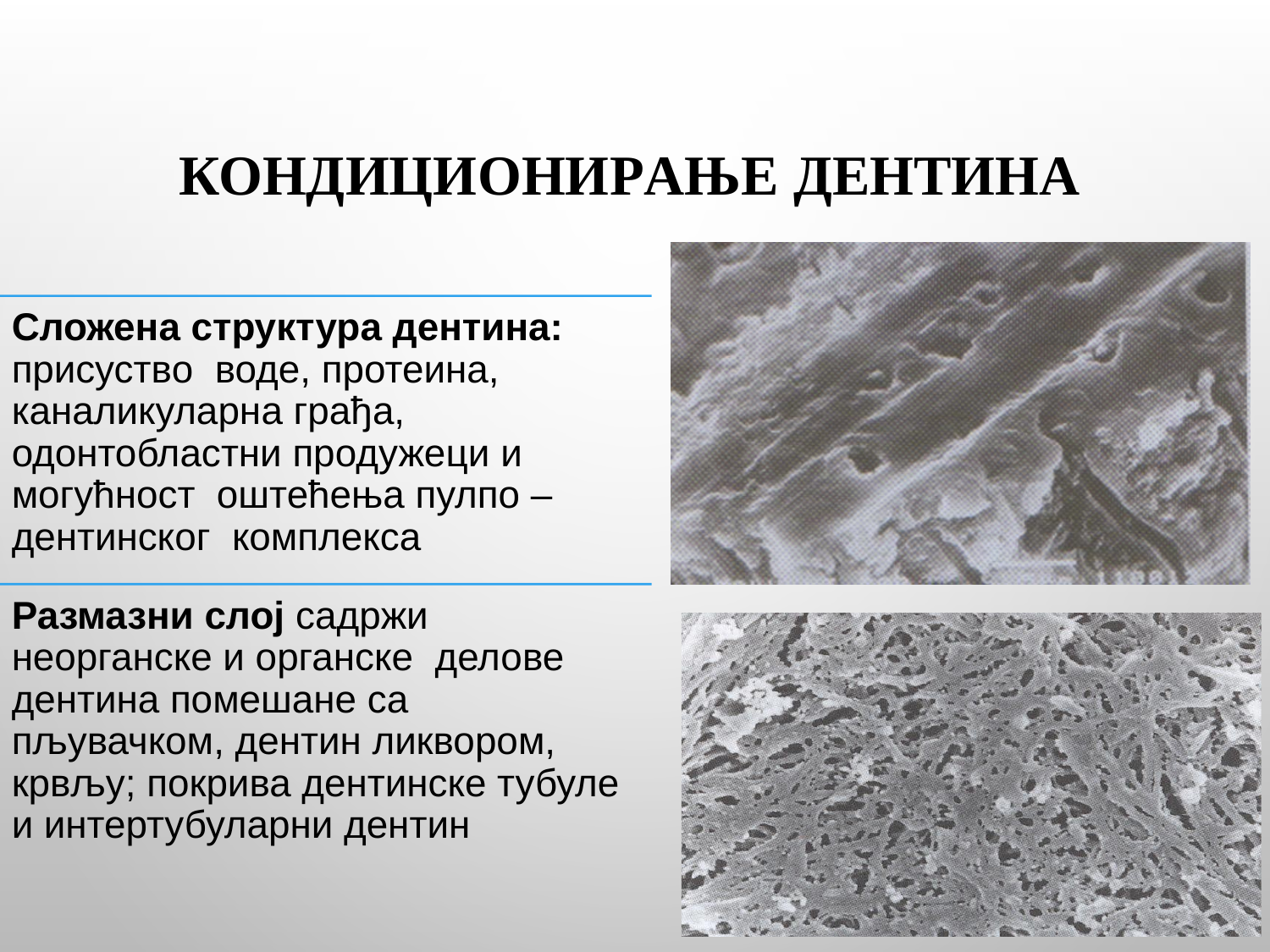

# КОНДИЦИОНИРАЊЕ ДЕНТИНА

Сложена структура дентина: присуство  воде, протеина, каналикуларна грађа, одонтобластни продужеци и могућност  оштећења пулпо –дентинског  комплекса
Размазни слој садржи неорганске и органске  делове дентина помешане са  пљувачком, дентин ликвором, крвљу; покрива дентинске тубуле  и интертубуларни дентин